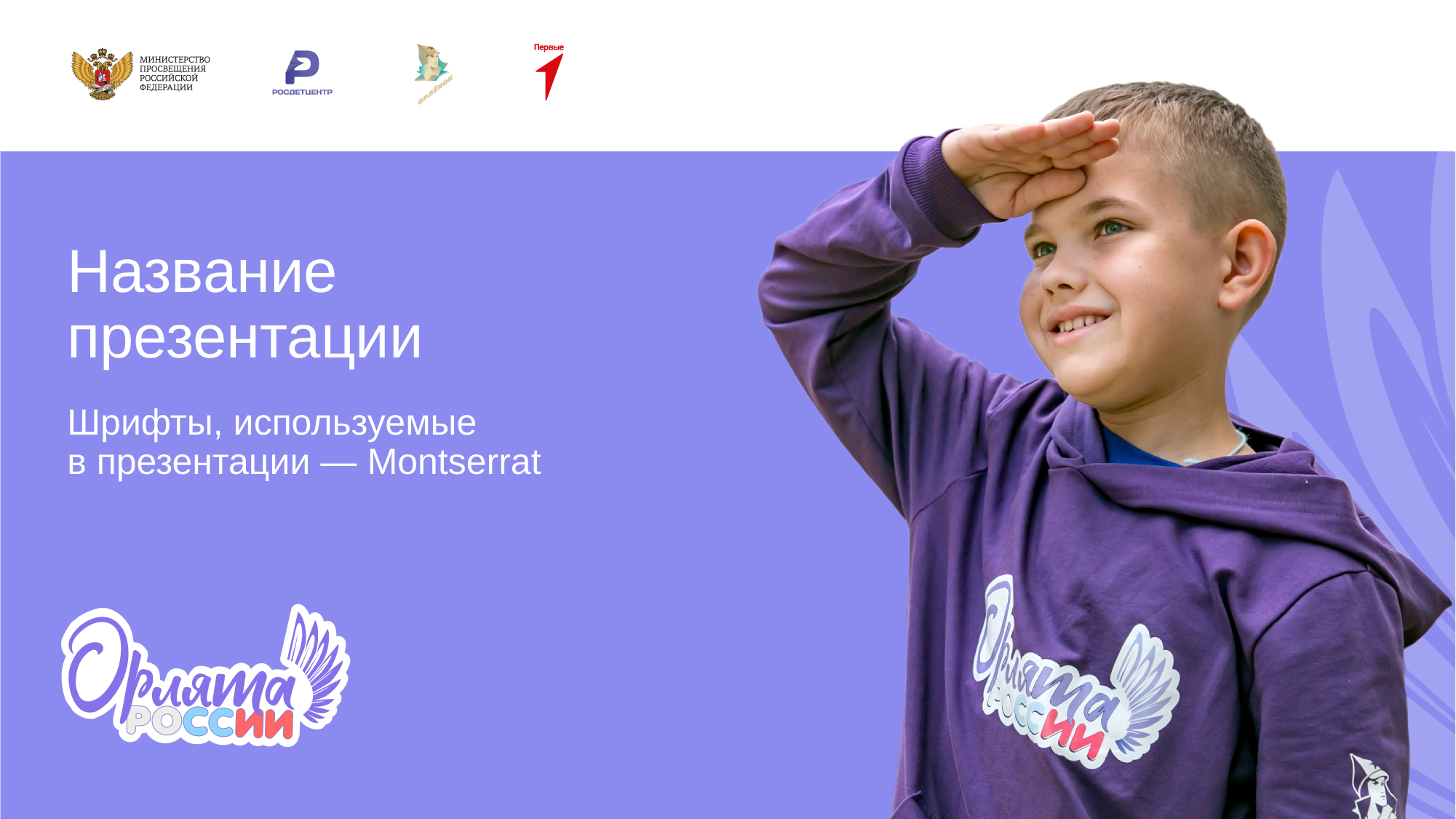

# Название презентации
Шрифты, используемые
в презентации — Montserrat